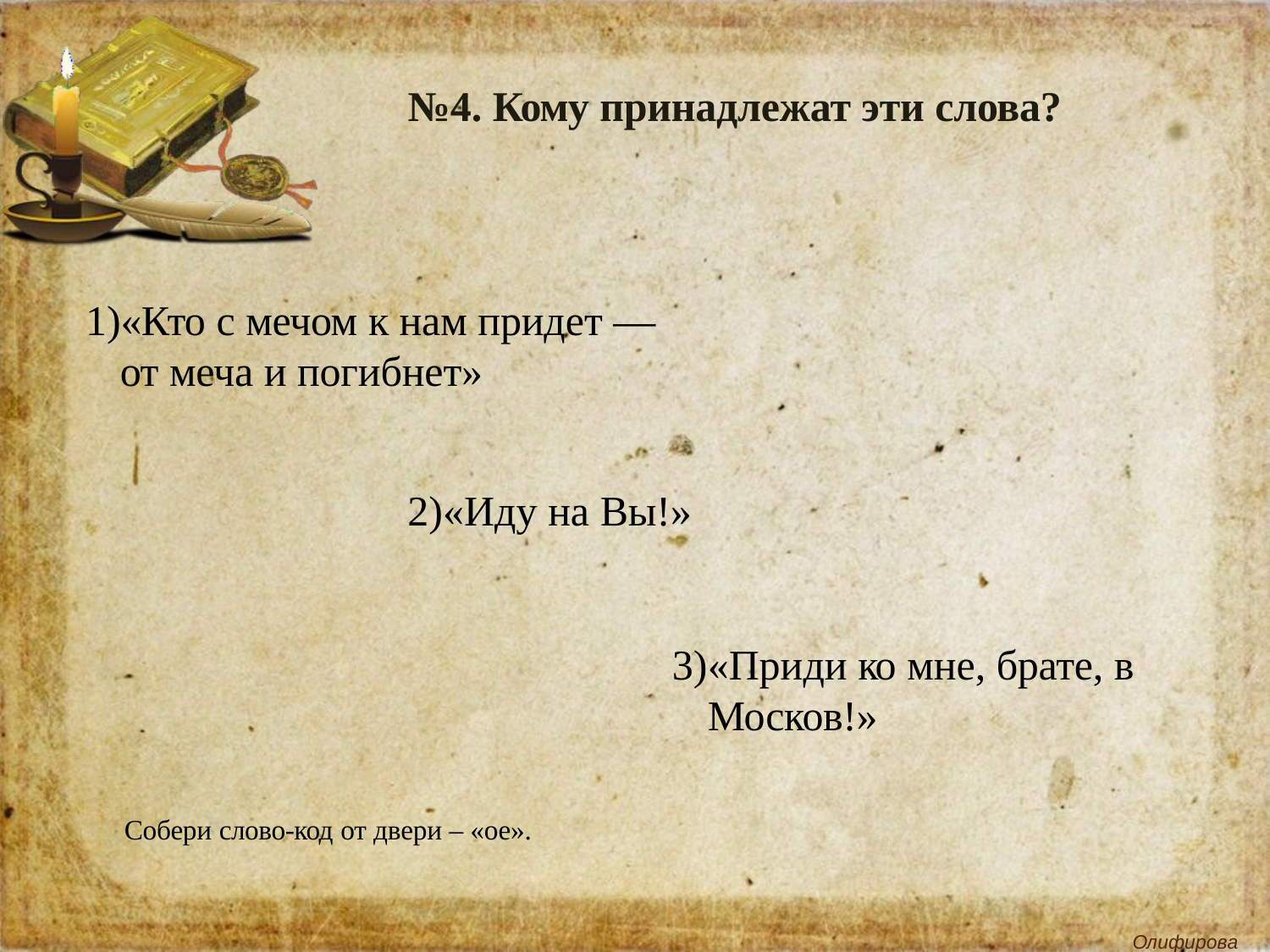

# №4. Кому принадлежат эти слова?
«Кто с мечом к нам придет —  от меча и погибнет»

«Иду на Вы!»

«Приди ко мне, брате, в  Москов!»
Собери слово-код от двери – «ое».
Олифирова Т.И.